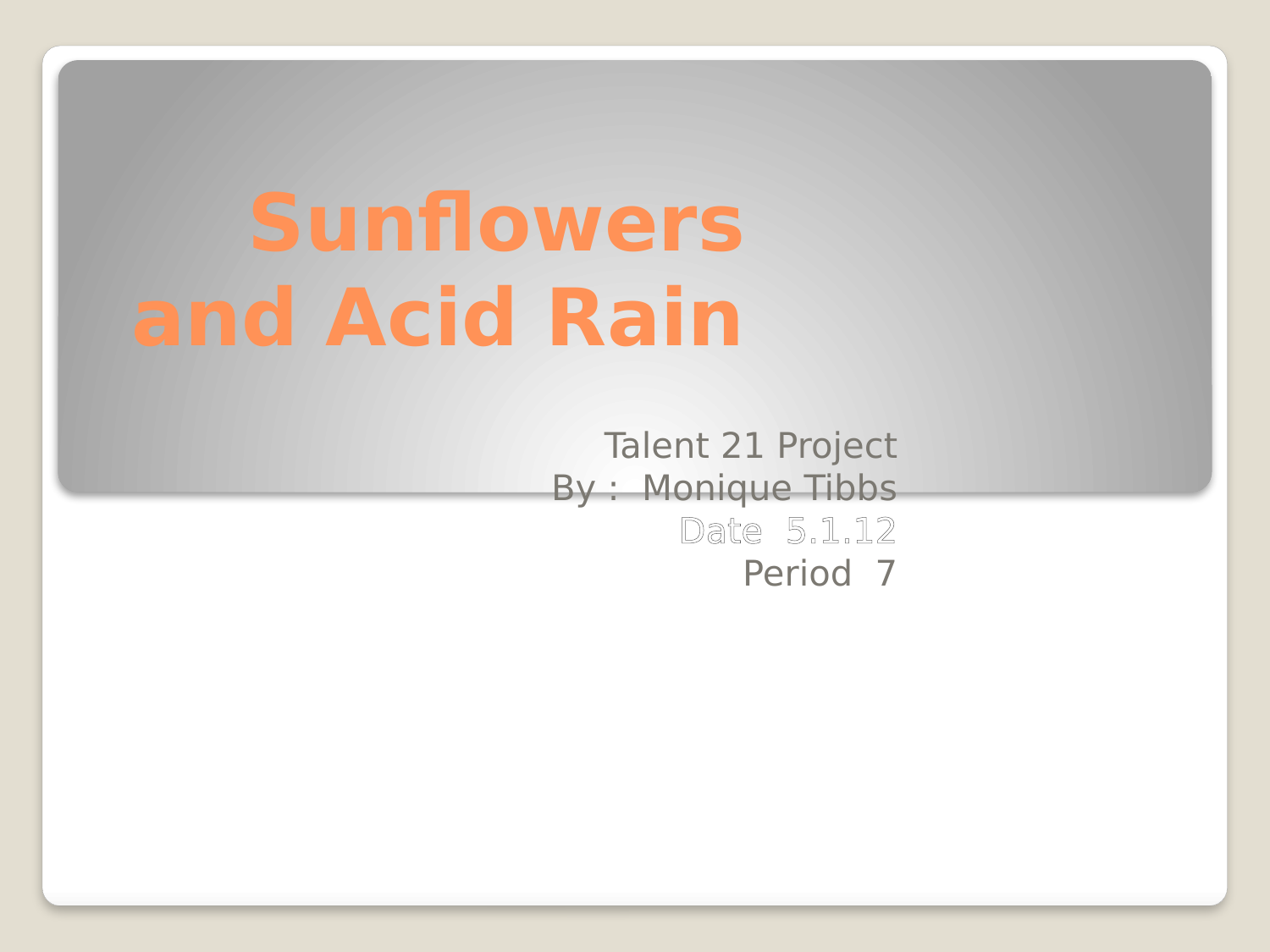

# Sunflowers and Acid Rain
Talent 21 Project
By :  Monique Tibbs
Date  5.1.12
Period  7